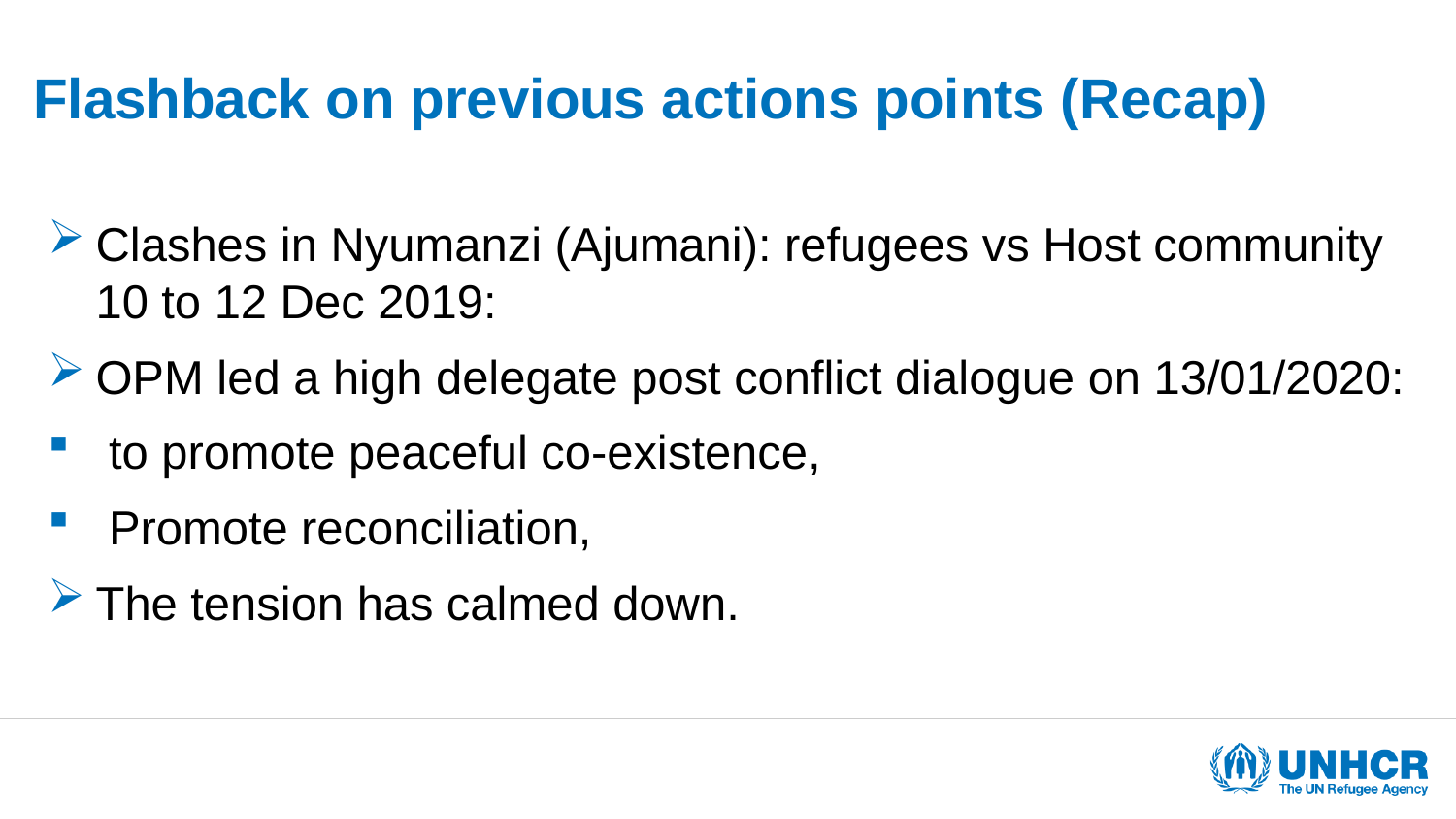

# Flashback on previous actions points (Recap)
Clashes in Nyumanzi (Ajumani): refugees vs Host community  10 to 12 Dec 2019:
OPM led a high delegate post conflict dialogue on 13/01/2020:
 to promote peaceful co-existence,
 Promote reconciliation,
The tension has calmed down.